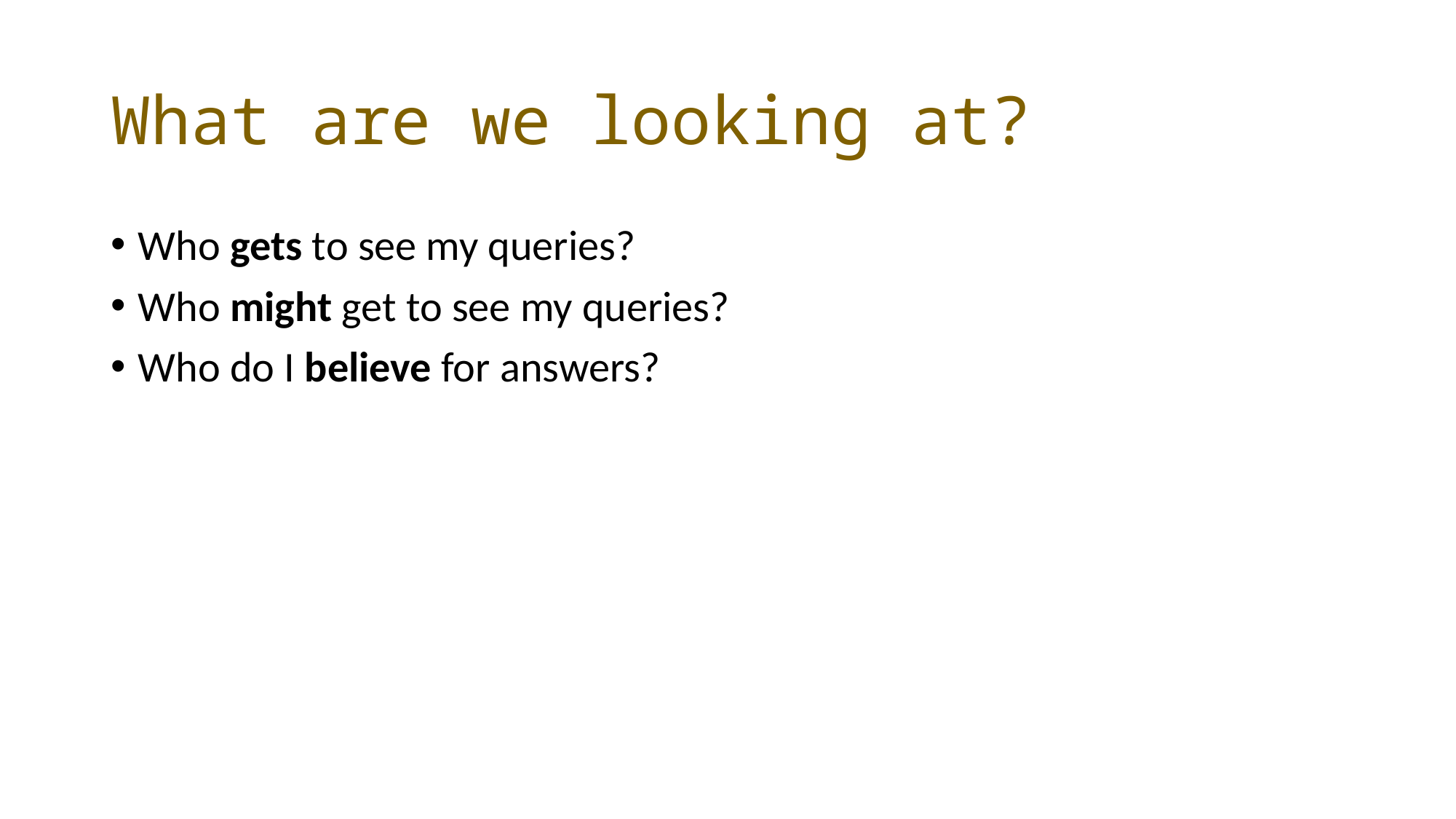

# What are we looking at?
Who gets to see my queries?
Who might get to see my queries?
Who do I believe for answers?